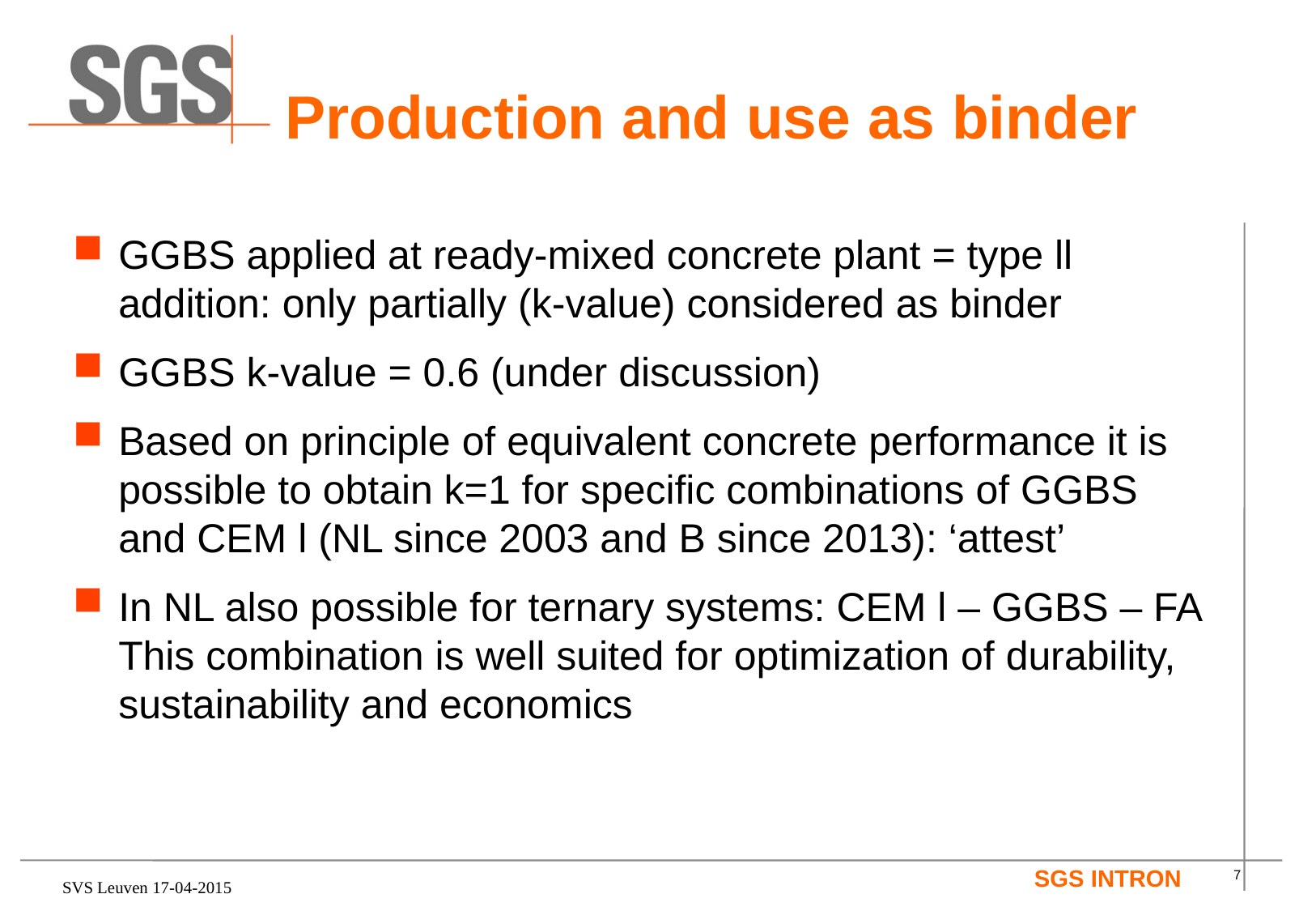

# Production and use as binder
GGBS applied at ready-mixed concrete plant = type ll addition: only partially (k-value) considered as binder
GGBS k-value = 0.6 (under discussion)
Based on principle of equivalent concrete performance it is possible to obtain k=1 for specific combinations of GGBS and CEM l (NL since 2003 and B since 2013): ‘attest’
In NL also possible for ternary systems: CEM l – GGBS – FA
This combination is well suited for optimization of durability, sustainability and economics